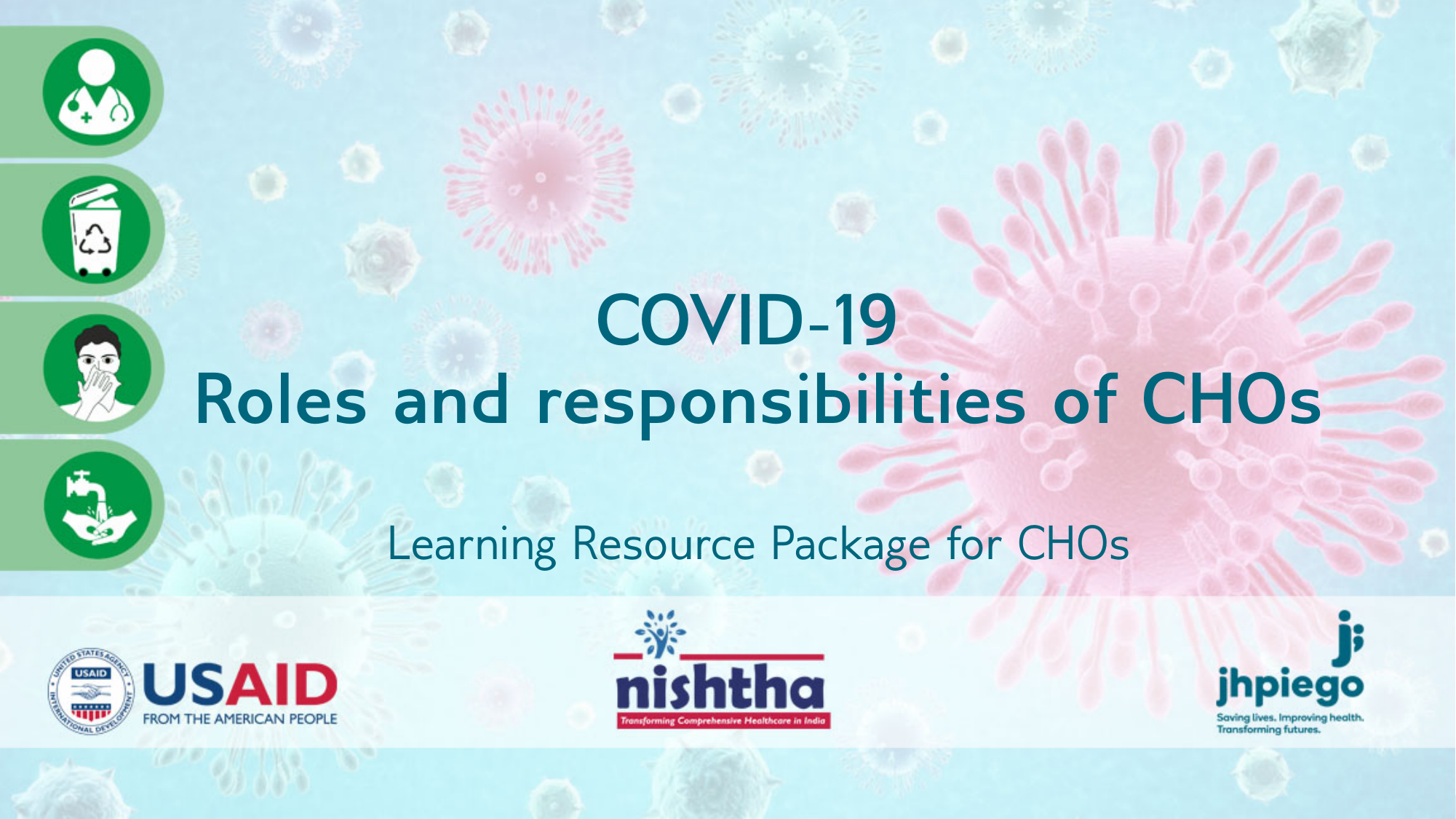

# COVID-19 Roles and responsibilities of CHOs Learning Resource Package for CHOs